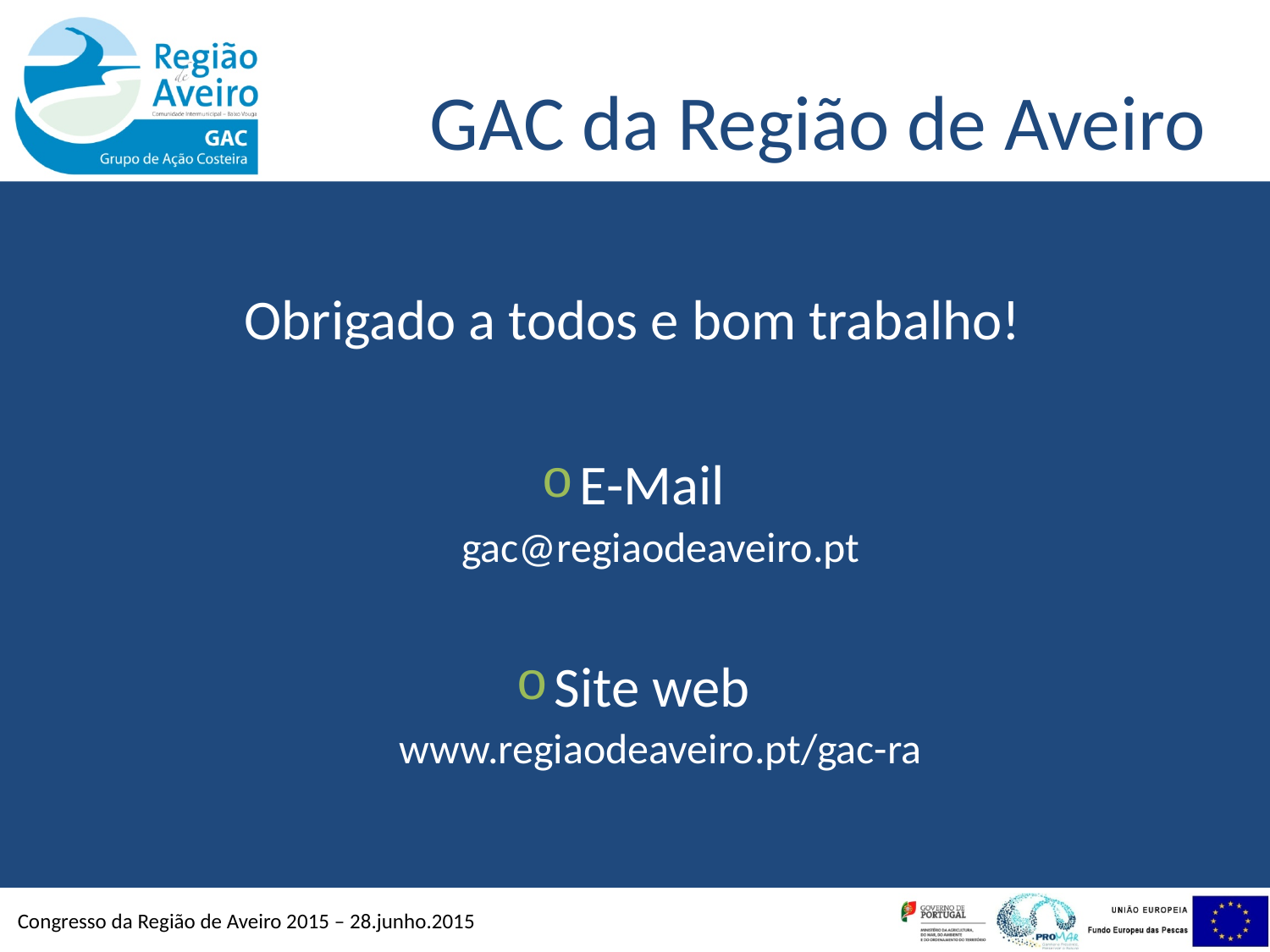

# GAC da Região de Aveiro

Obrigado a todos e bom trabalho!

E-Mail
gac@regiaodeaveiro.pt

Site web
www.regiaodeaveiro.pt/gac-ra
Congresso da Região de Aveiro 2015 – 28.junho.2015